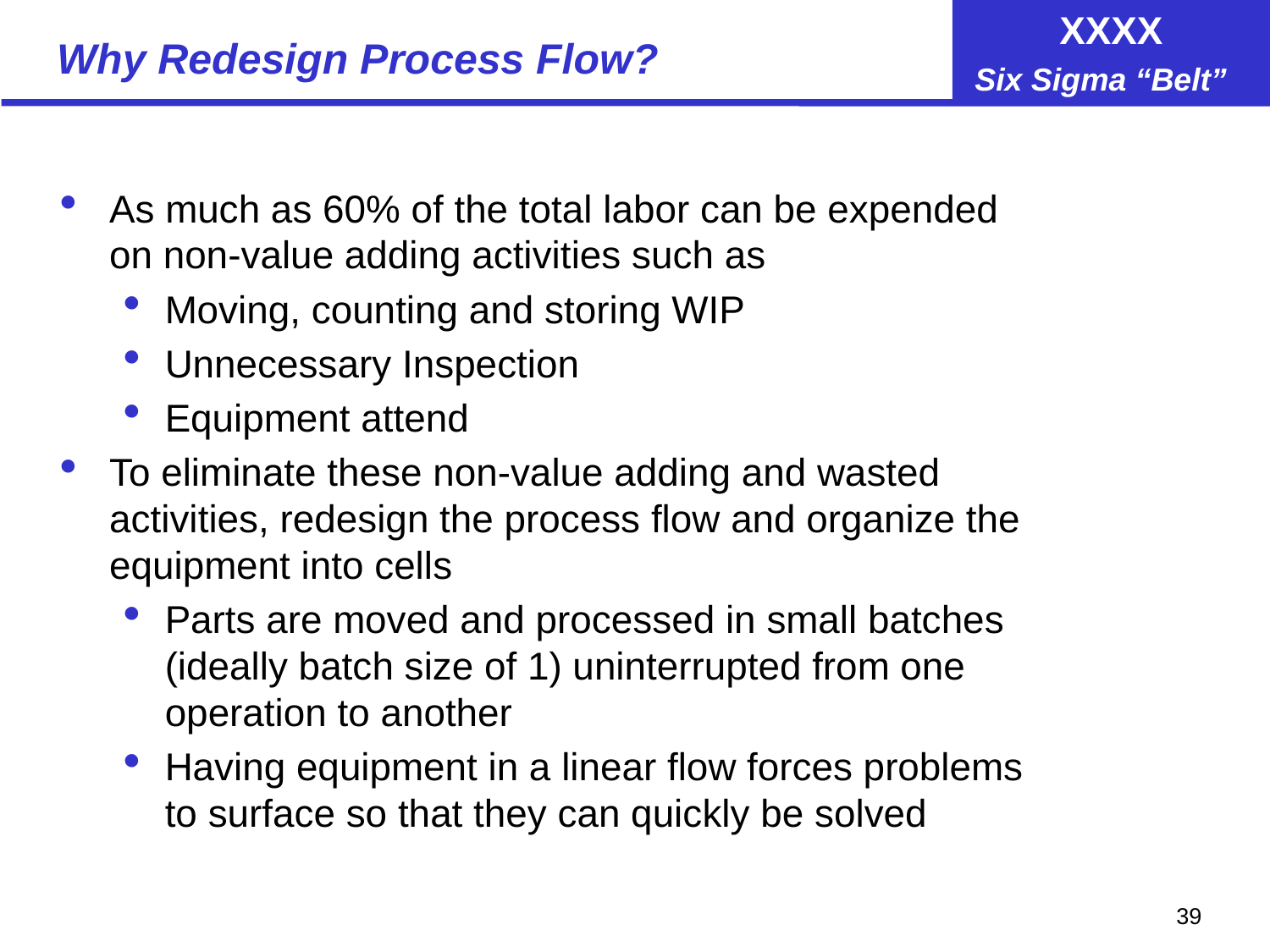

# Why Redesign Process Flow?
As much as 60% of the total labor can be expended on non-value adding activities such as
Moving, counting and storing WIP
Unnecessary Inspection
Equipment attend
To eliminate these non-value adding and wasted activities, redesign the process flow and organize the equipment into cells
Parts are moved and processed in small batches (ideally batch size of 1) uninterrupted from one operation to another
Having equipment in a linear flow forces problems to surface so that they can quickly be solved